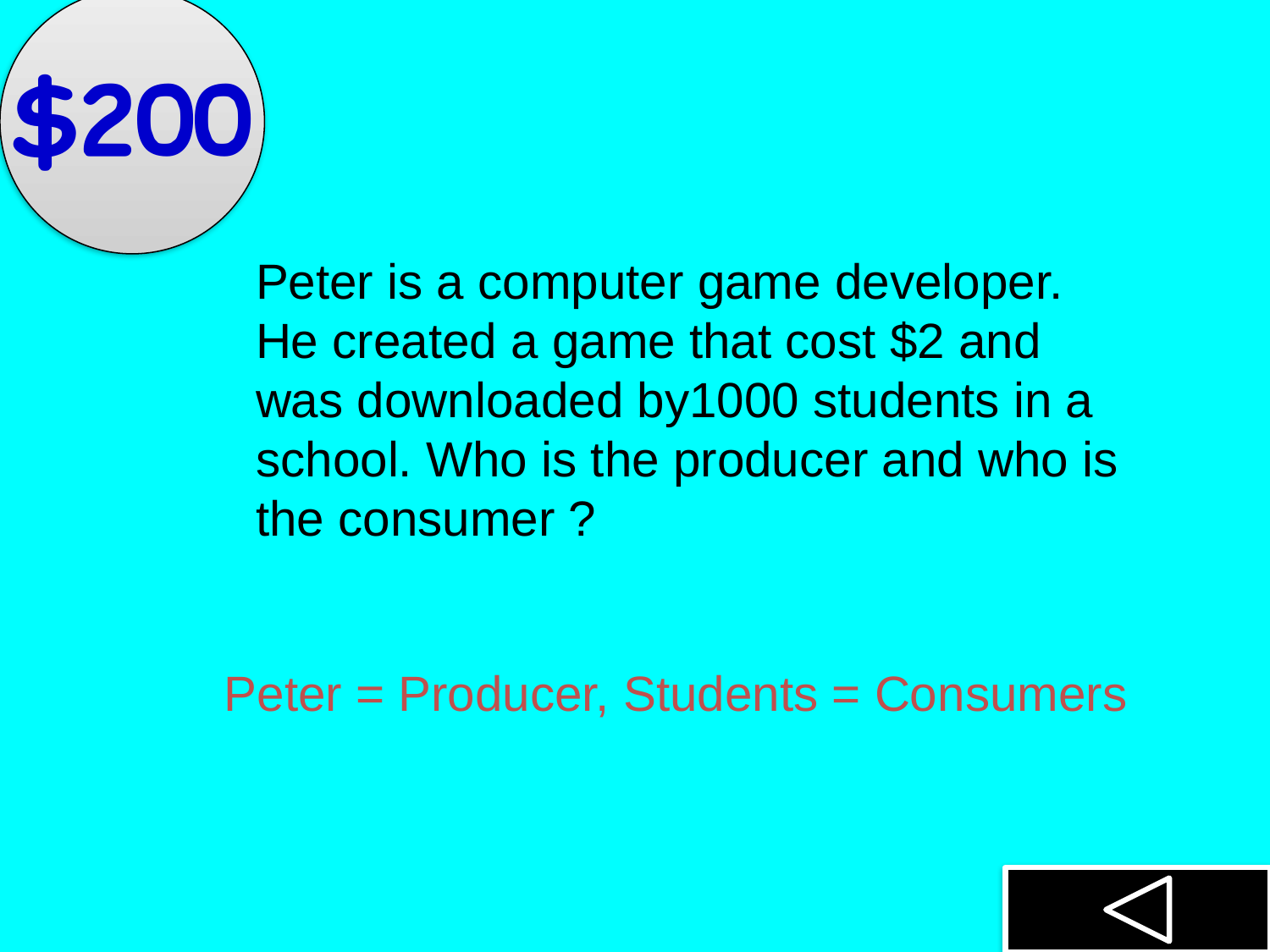

$200
Peter is a computer game developer. He created a game that cost $2 and was downloaded by1000 students in a school. Who is the producer and who is the consumer ?
Peter = Producer, Students = Consumers